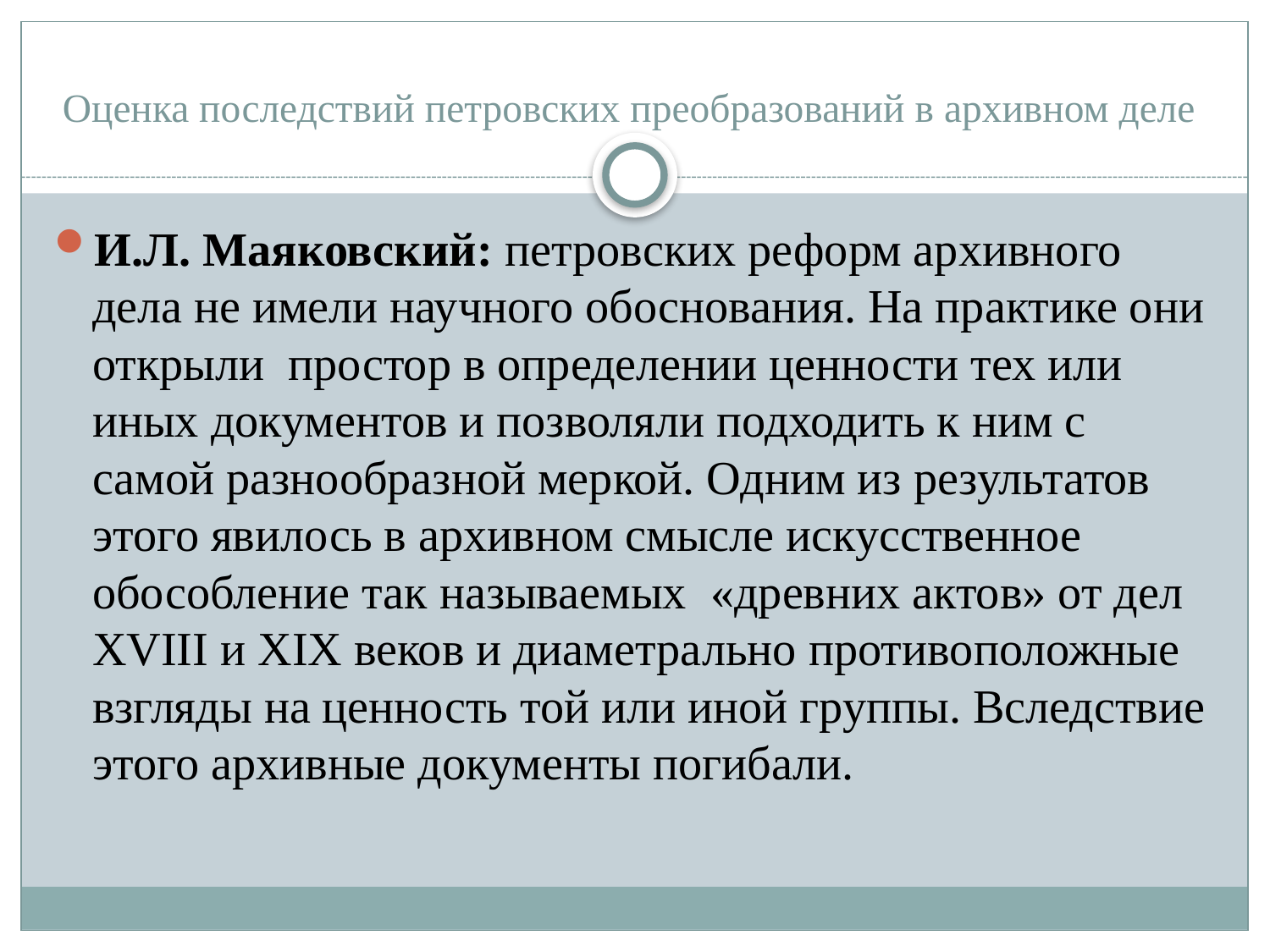

# Оценка последствий петровских преобразований в архивном деле
И.Л. Маяковский: петровских реформ архивного дела не имели научного обоснования. На практике они открыли  простор в определении ценности тех или иных документов и позволяли подходить к ним с самой разнообразной меркой. Одним из результатов этого явилось в архивном смысле искусственное обособление так называемых  «древних актов» от дел XVIII и XIX веков и диаметрально противоположные взгляды на ценность той или иной группы. Вследствие этого архивные документы погибали.